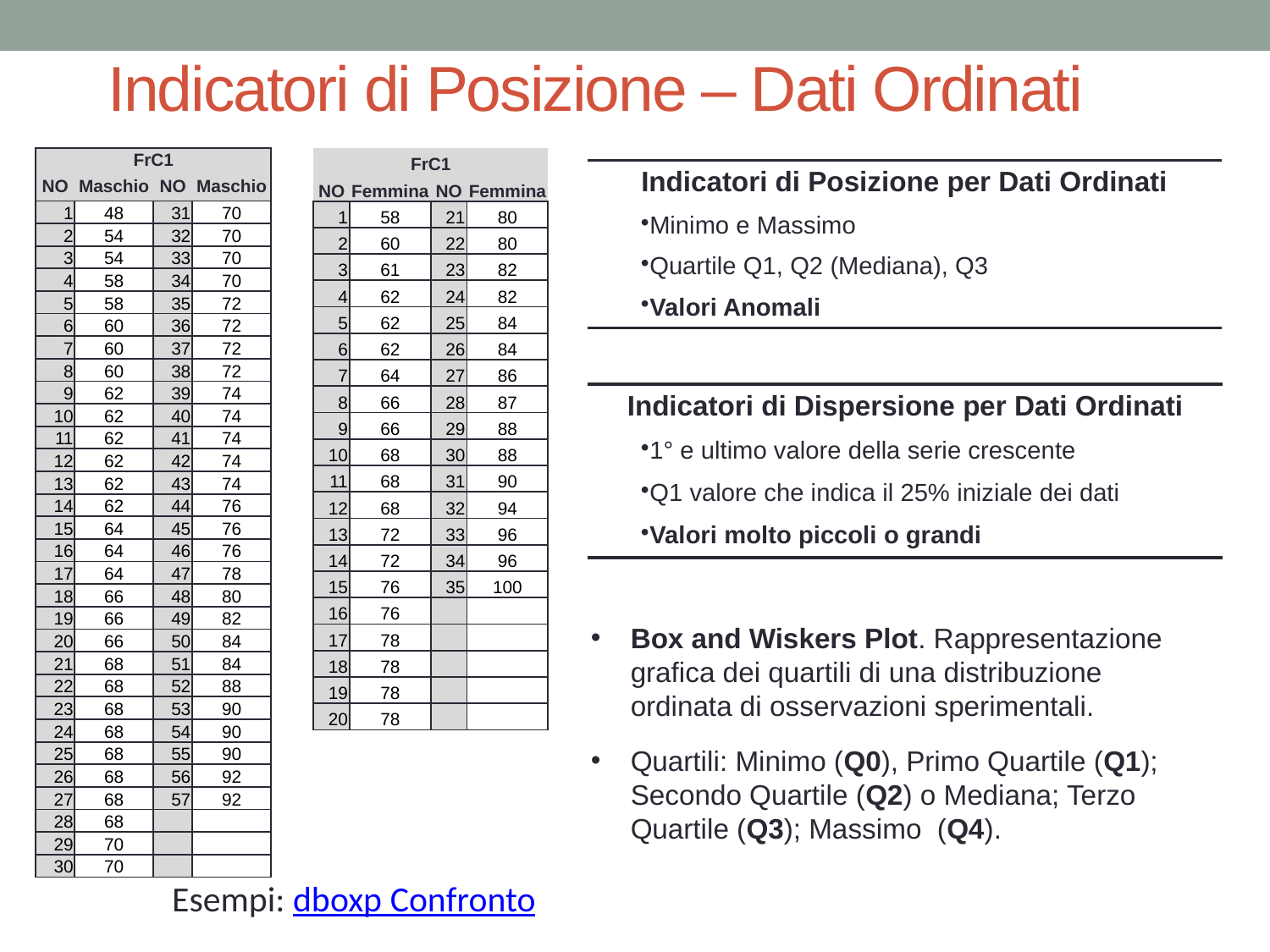

# Indicatori di Posizione – Dati Ordinati
| FrC1 |  |  |  |
| --- | --- | --- | --- |
| NO | Maschio | NO | Maschio |
| 1 | 48 | 31 | 70 |
| 2 | 54 | 32 | 70 |
| 3 | 54 | 33 | 70 |
| 4 | 58 | 34 | 70 |
| 5 | 58 | 35 | 72 |
| 6 | 60 | 36 | 72 |
| 7 | 60 | 37 | 72 |
| 8 | 60 | 38 | 72 |
| 9 | 62 | 39 | 74 |
| 10 | 62 | 40 | 74 |
| 11 | 62 | 41 | 74 |
| 12 | 62 | 42 | 74 |
| 13 | 62 | 43 | 74 |
| 14 | 62 | 44 | 76 |
| 15 | 64 | 45 | 76 |
| 16 | 64 | 46 | 76 |
| 17 | 64 | 47 | 78 |
| 18 | 66 | 48 | 80 |
| 19 | 66 | 49 | 82 |
| 20 | 66 | 50 | 84 |
| 21 | 68 | 51 | 84 |
| 22 | 68 | 52 | 88 |
| 23 | 68 | 53 | 90 |
| 24 | 68 | 54 | 90 |
| 25 | 68 | 55 | 90 |
| 26 | 68 | 56 | 92 |
| 27 | 68 | 57 | 92 |
| 28 | 68 |  |  |
| 29 | 70 |  |  |
| 30 | 70 |  |  |
| FrC1 |  |  |  |
| --- | --- | --- | --- |
| NO | Femmina | NO | Femmina |
| 1 | 58 | 21 | 80 |
| 2 | 60 | 22 | 80 |
| 3 | 61 | 23 | 82 |
| 4 | 62 | 24 | 82 |
| 5 | 62 | 25 | 84 |
| 6 | 62 | 26 | 84 |
| 7 | 64 | 27 | 86 |
| 8 | 66 | 28 | 87 |
| 9 | 66 | 29 | 88 |
| 10 | 68 | 30 | 88 |
| 11 | 68 | 31 | 90 |
| 12 | 68 | 32 | 94 |
| 13 | 72 | 33 | 96 |
| 14 | 72 | 34 | 96 |
| 15 | 76 | 35 | 100 |
| 16 | 76 |  |  |
| 17 | 78 |  |  |
| 18 | 78 |  |  |
| 19 | 78 |  |  |
| 20 | 78 |  |  |
| Indicatori di Posizione per Dati Ordinati |
| --- |
| Minimo e Massimo |
| Quartile Q1, Q2 (Mediana), Q3 |
| Valori Anomali |
| Indicatori di Dispersione per Dati Ordinati |
| --- |
| 1° e ultimo valore della serie crescente |
| Q1 valore che indica il 25% iniziale dei dati |
| Valori molto piccoli o grandi |
Box and Wiskers Plot. Rappresentazione grafica dei quartili di una distribuzione ordinata di osservazioni sperimentali.
Quartili: Minimo (Q0), Primo Quartile (Q1); Secondo Quartile (Q2) o Mediana; Terzo Quartile (Q3); Massimo  (Q4).
Esempi: dboxp Confronto